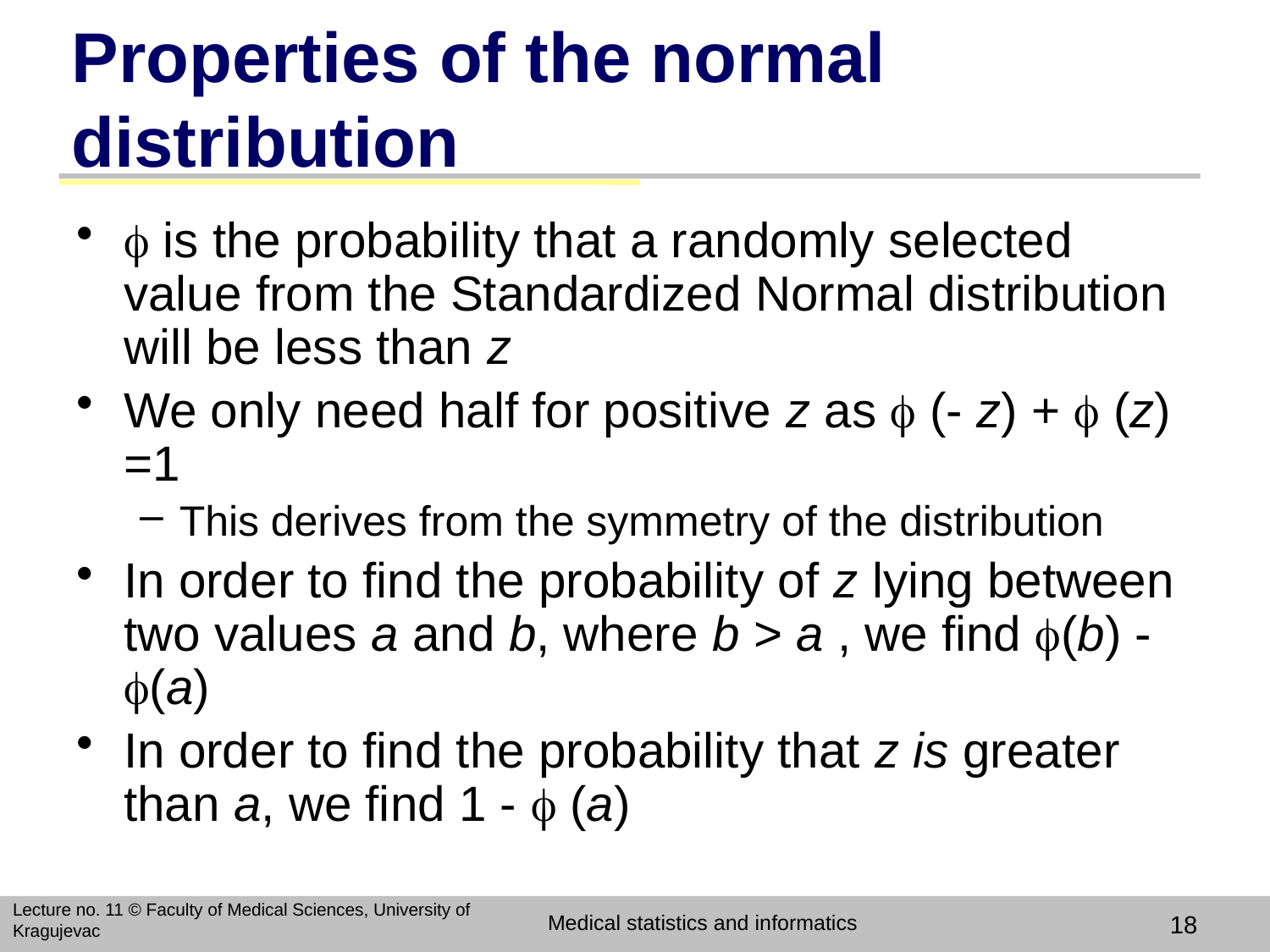

# Properties of the normal distribution
φ is the probability that a randomly selected value from the Standardized Normal distribution will be less than z
We only need half for positive z as φ (- z) + φ (z) =1
This derives from the symmetry of the distribution
In order to find the probability of z lying between two values a and b, where b > a , we find φ(b) - φ(a)
In order to find the probability that z is greater than a, we find 1 - φ (a)
Lecture no. 11 © Faculty of Medical Sciences, University of Kragujevac
Medical statistics and informatics
18